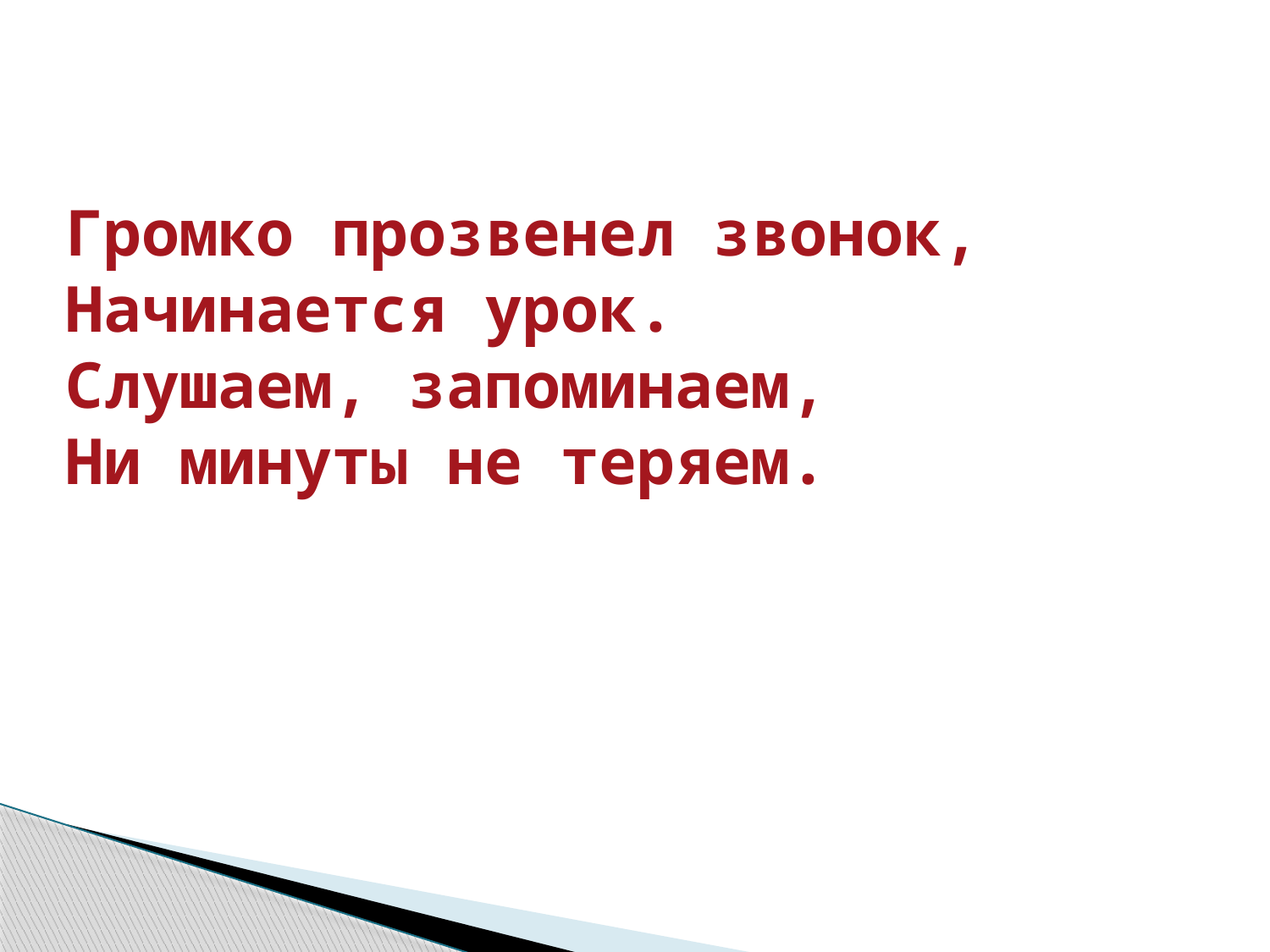

# Громко прозвенел звонок, Начинается урок. Слушаем, запоминаем, Ни минуты не теряем.